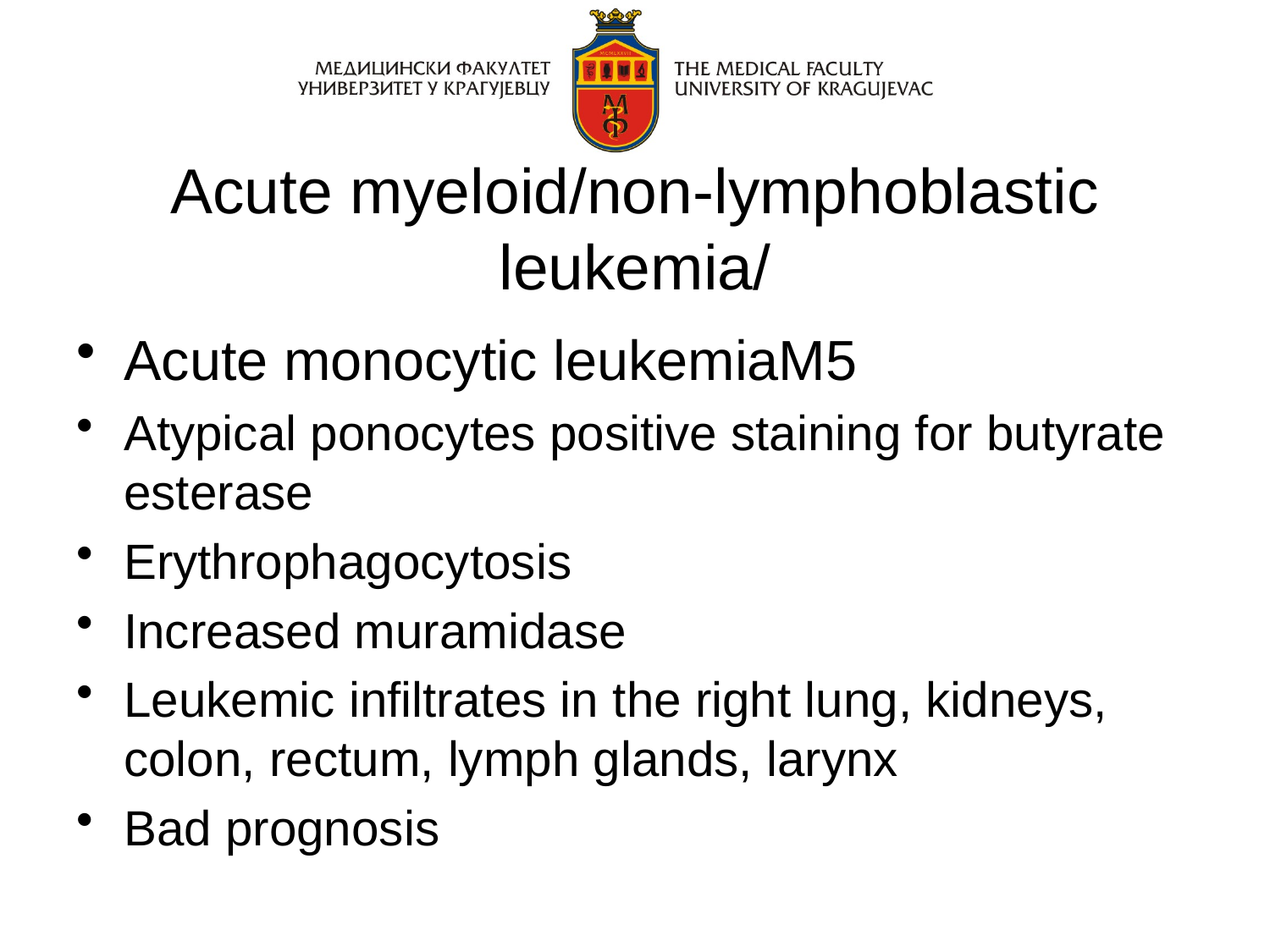

# Acute myeloid/non-lymphoblastic leukemia/
Acute monocytic leukemiaM5
Atypical ponocytes positive staining for butyrate esterase
Erythrophagocytosis
Increased muramidase
Leukemic infiltrates in the right lung, kidneys, colon, rectum, lymph glands, larynx
Bad prognosis